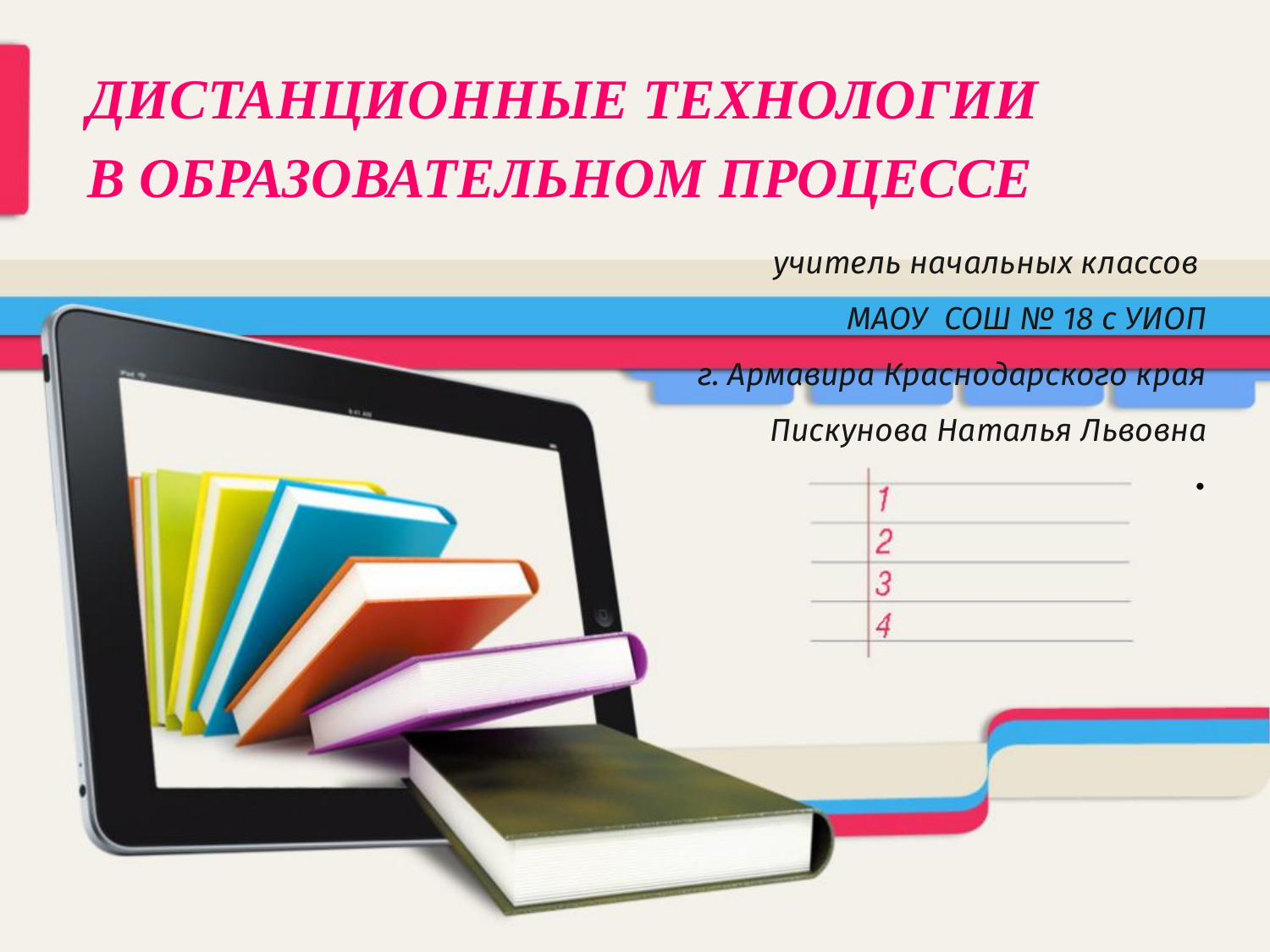

ДИСТАНЦИОННЫЕ ТЕХНОЛОГИИ
В ОБРАЗОВАТЕЛЬНОМ ПРОЦЕССЕ

учитель начальных классов
         МАОУ  СОШ № 18 с УИОП
г. Армавира Краснодарского края
Пискунова Наталья Львовна
.